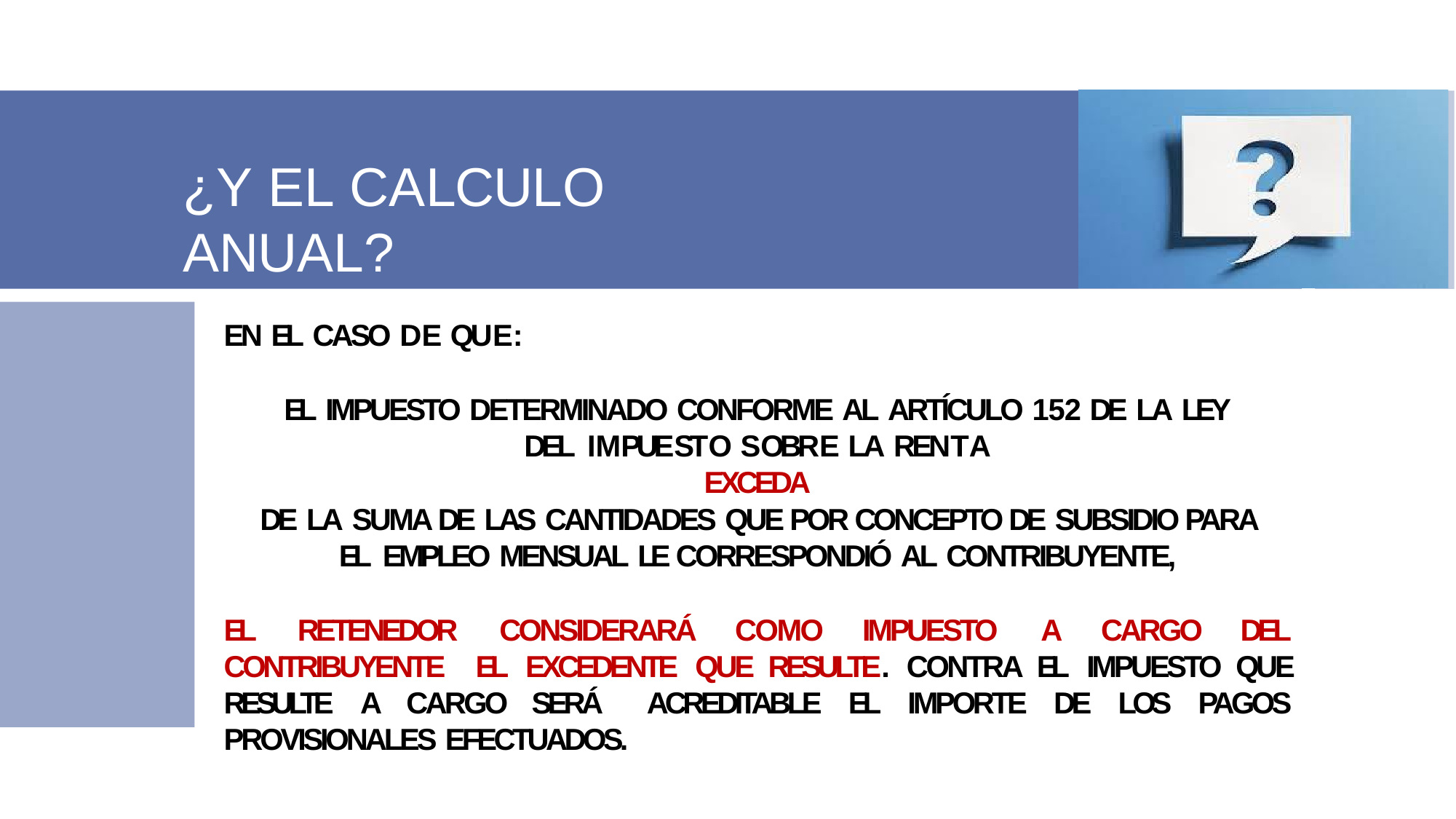

# ¿Y EL CALCULO ANUAL?
EN EL CASO DE QUE:

EL IMPUESTO DETERMINADO CONFORME AL ARTÍCULO 152 DE LA LEY DEL  IMPUESTO SOBRE LA RENTA
EXCEDA
DE LA SUMA DE LAS CANTIDADES QUE POR CONCEPTO DE SUBSIDIO PARA EL  EMPLEO MENSUAL LE CORRESPONDIÓ AL CONTRIBUYENTE,

EL RETENEDOR CONSIDERARÁ COMO IMPUESTO A CARGO DEL CONTRIBUYENTE  EL EXCEDENTE QUE RESULTE. CONTRA EL IMPUESTO QUE RESULTE A CARGO SERÁ  ACREDITABLE EL IMPORTE DE LOS PAGOS PROVISIONALES EFECTUADOS.